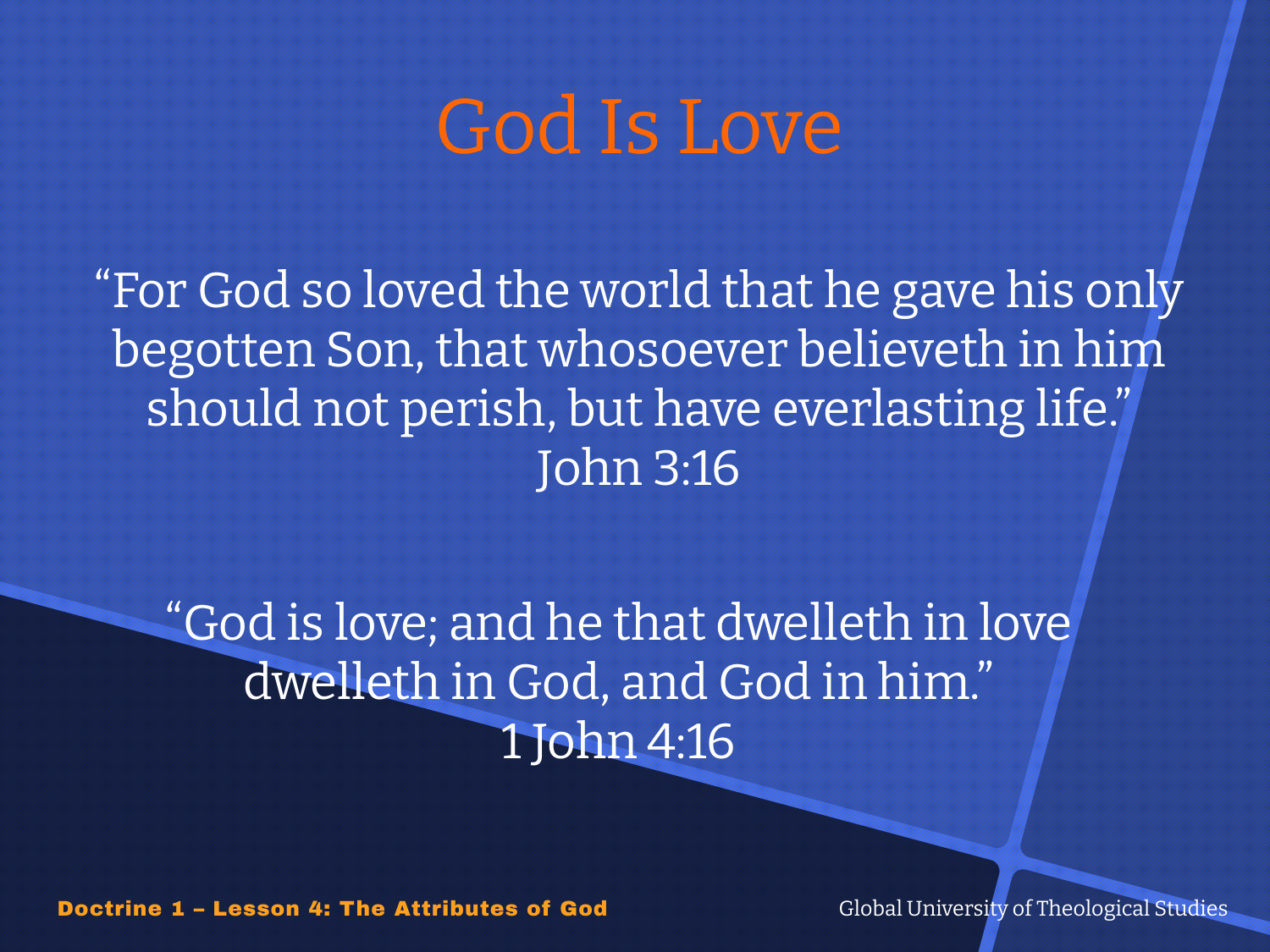

God Is Love
“For God so loved the world that he gave his only begotten Son, that whosoever believeth in him should not perish, but have everlasting life.”
John 3:16

“God is love; and he that dwelleth in love dwelleth in God, and God in him.”
1 John 4:16
Doctrine 1 – Lesson 4: The Attributes of God                             Global University of Theological Studies